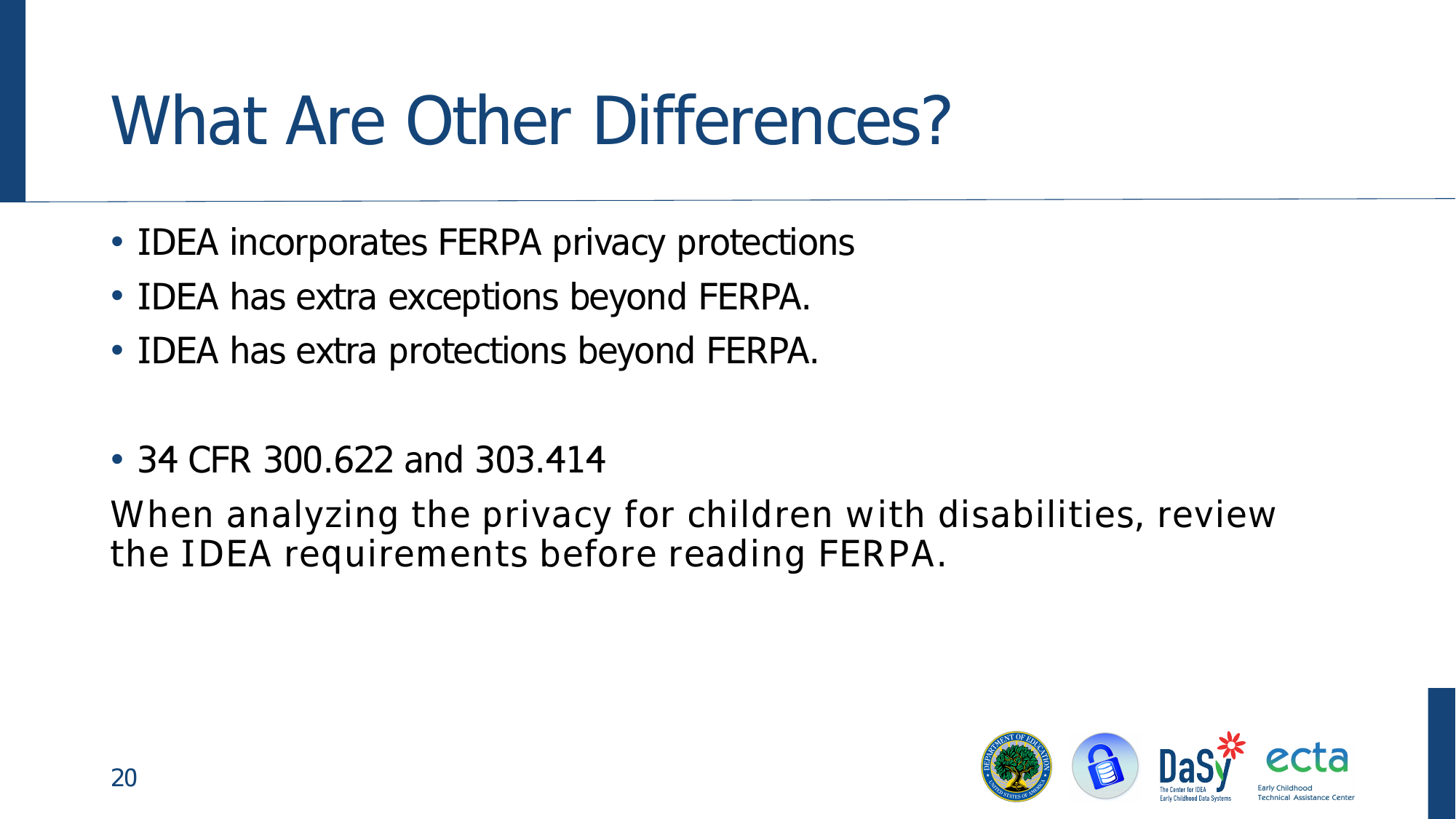

# What Are Other Differences?
IDEA incorporates FERPA privacy protections
IDEA has extra exceptions beyond FERPA.
IDEA has extra protections beyond FERPA.
34 CFR 300.622 and 303.414
When analyzing the privacy for children with disabilities, review the IDEA requirements before reading FERPA.